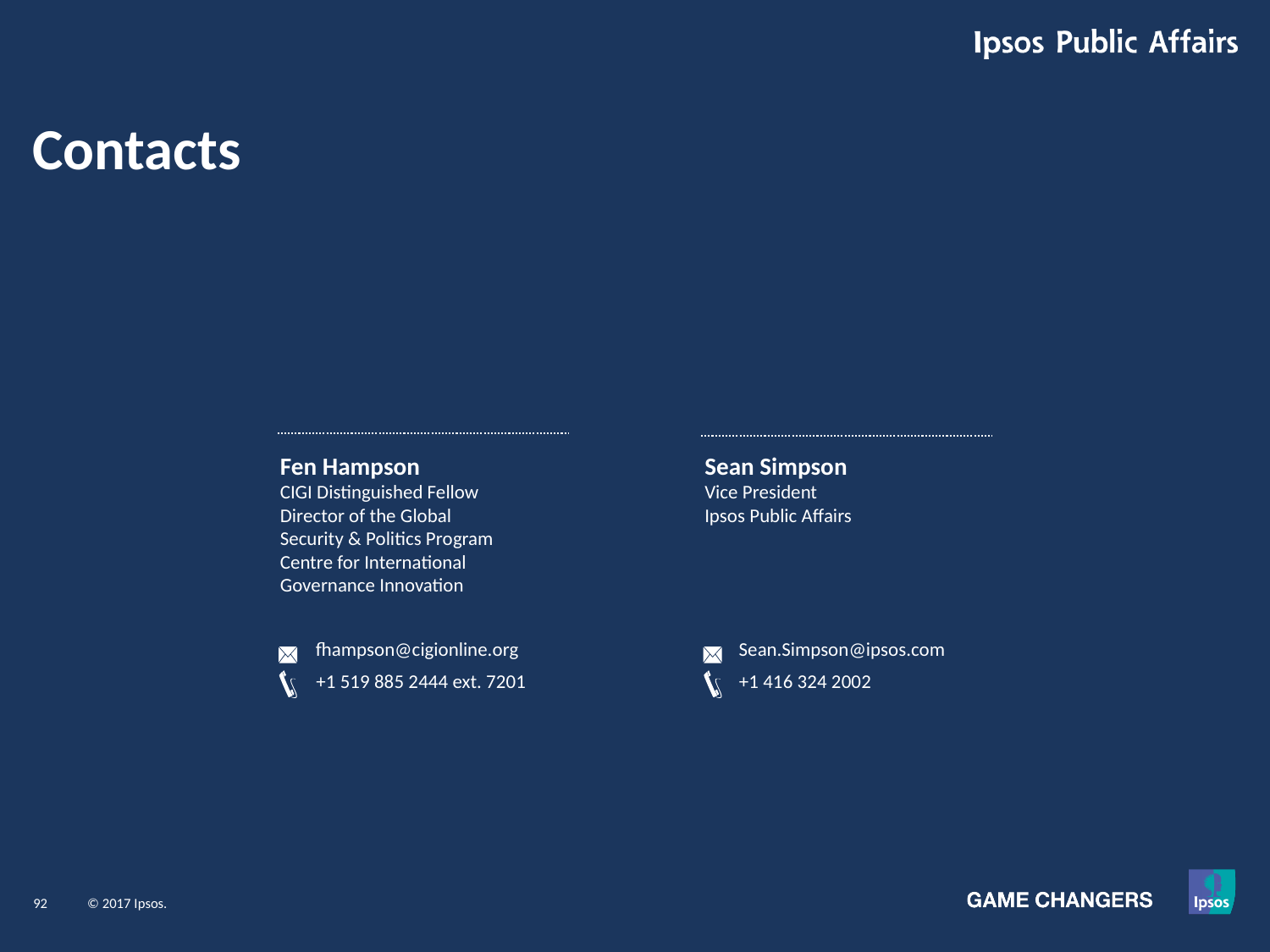

# Contacts
Fen Hampson
CIGI Distinguished Fellow
Director of the Global Security & Politics Program
Centre for International Governance Innovation
Sean Simpson
Vice President
Ipsos Public Affairs
fhampson@cigionline.org

Sean.Simpson@ipsos.com

+1 519 885 2444 ext. 7201

+1 416 324 2002